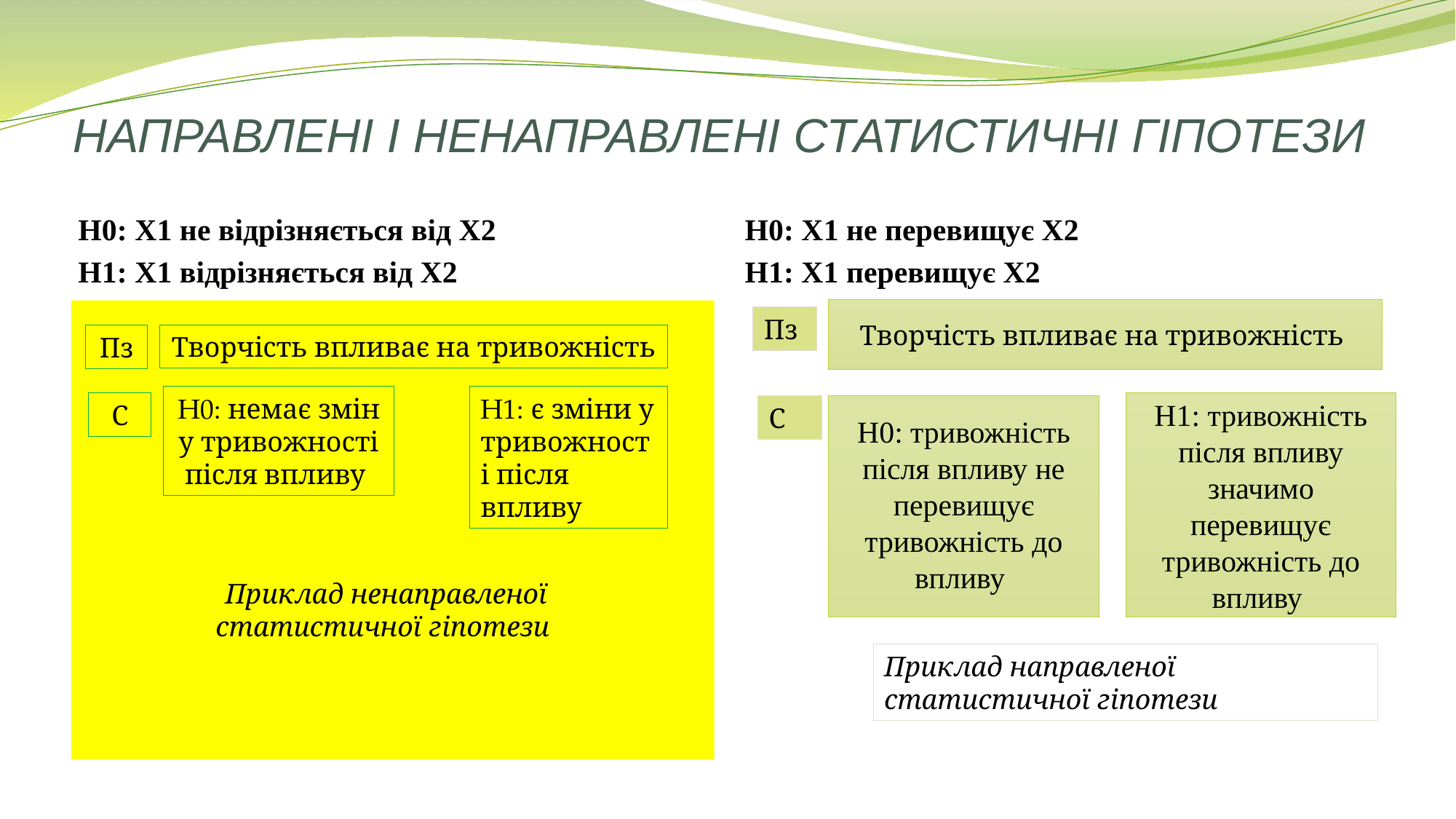

# НАПРАВЛЕНІ І НЕНАПРАВЛЕНІ СТАТИСТИЧНІ ГІПОТЕЗИ
H0: Х1 не відрізняється від Х2
H1: Х1 відрізняється від Х2
H0: Х1 не перевищує Х2
H1: Х1 перевищує Х2
Творчість впливає на тривожність

Пз
Творчість впливає на тривожність
Пз
H0: немає змін у тривожності після впливу
H1: є зміни у тривожності після впливу
С
H1: тривожність після впливу значимо перевищує тривожність до впливу
С
H0: тривожність після впливу не перевищує тривожність до впливу
Приклад ненаправленої статистичної гіпотези
Приклад направленої статистичної гіпотези